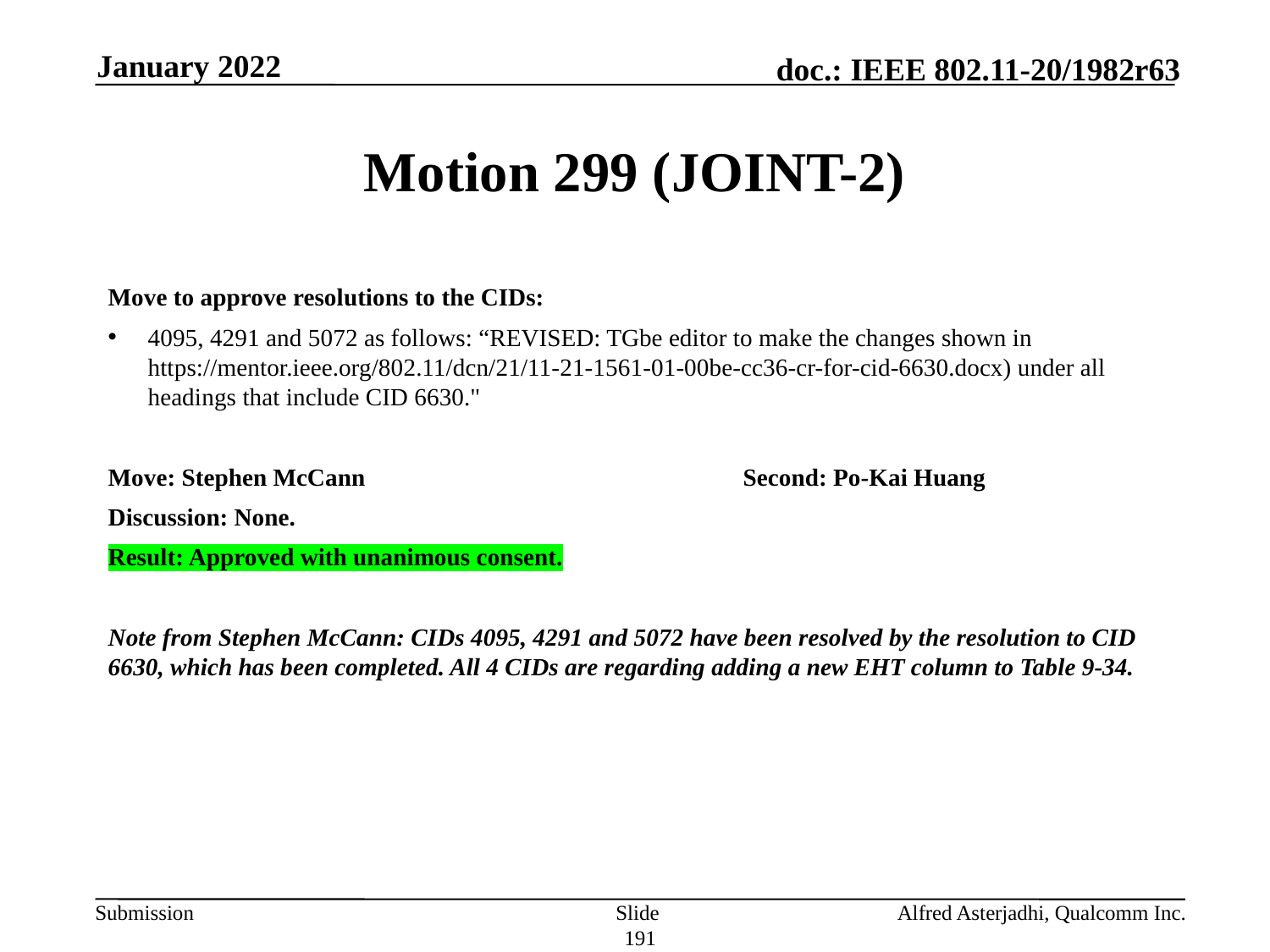

January 2022
# Motion 299 (JOINT-2)
Move to approve resolutions to the CIDs:
4095, 4291 and 5072 as follows: “REVISED: TGbe editor to make the changes shown in https://mentor.ieee.org/802.11/dcn/21/11-21-1561-01-00be-cc36-cr-for-cid-6630.docx) under all headings that include CID 6630."

Move: Stephen McCann			Second: Po-Kai Huang
Discussion: None.
Result: Approved with unanimous consent.

Note from Stephen McCann: CIDs 4095, 4291 and 5072 have been resolved by the resolution to CID 6630, which has been completed. All 4 CIDs are regarding adding a new EHT column to Table 9-34.

Slide 191
Alfred Asterjadhi, Qualcomm Inc.